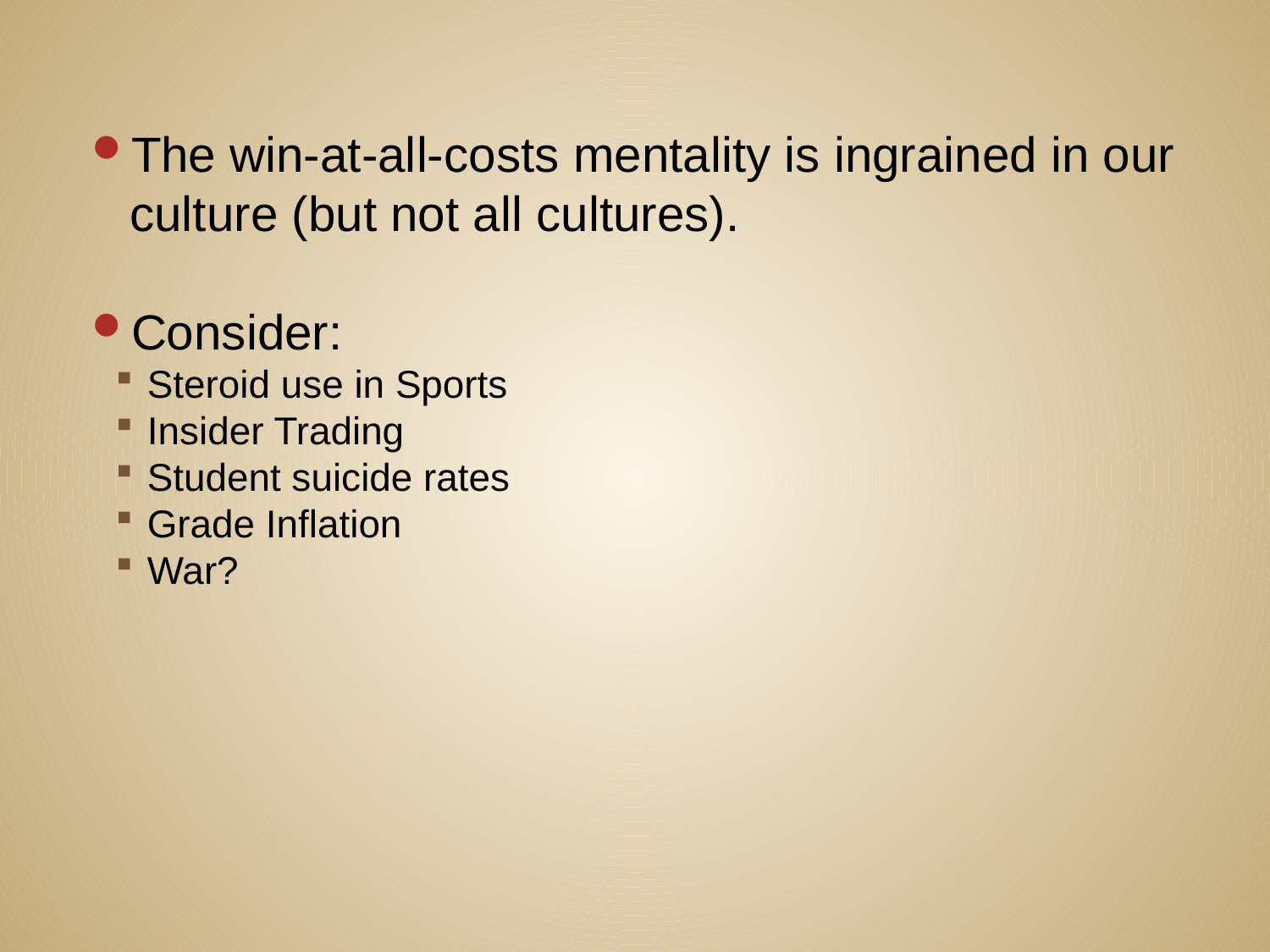

The win-at-all-costs mentality is ingrained in our culture (but not all cultures).

Consider:
Steroid use in Sports
Insider Trading
Student suicide rates
Grade Inflation
War?